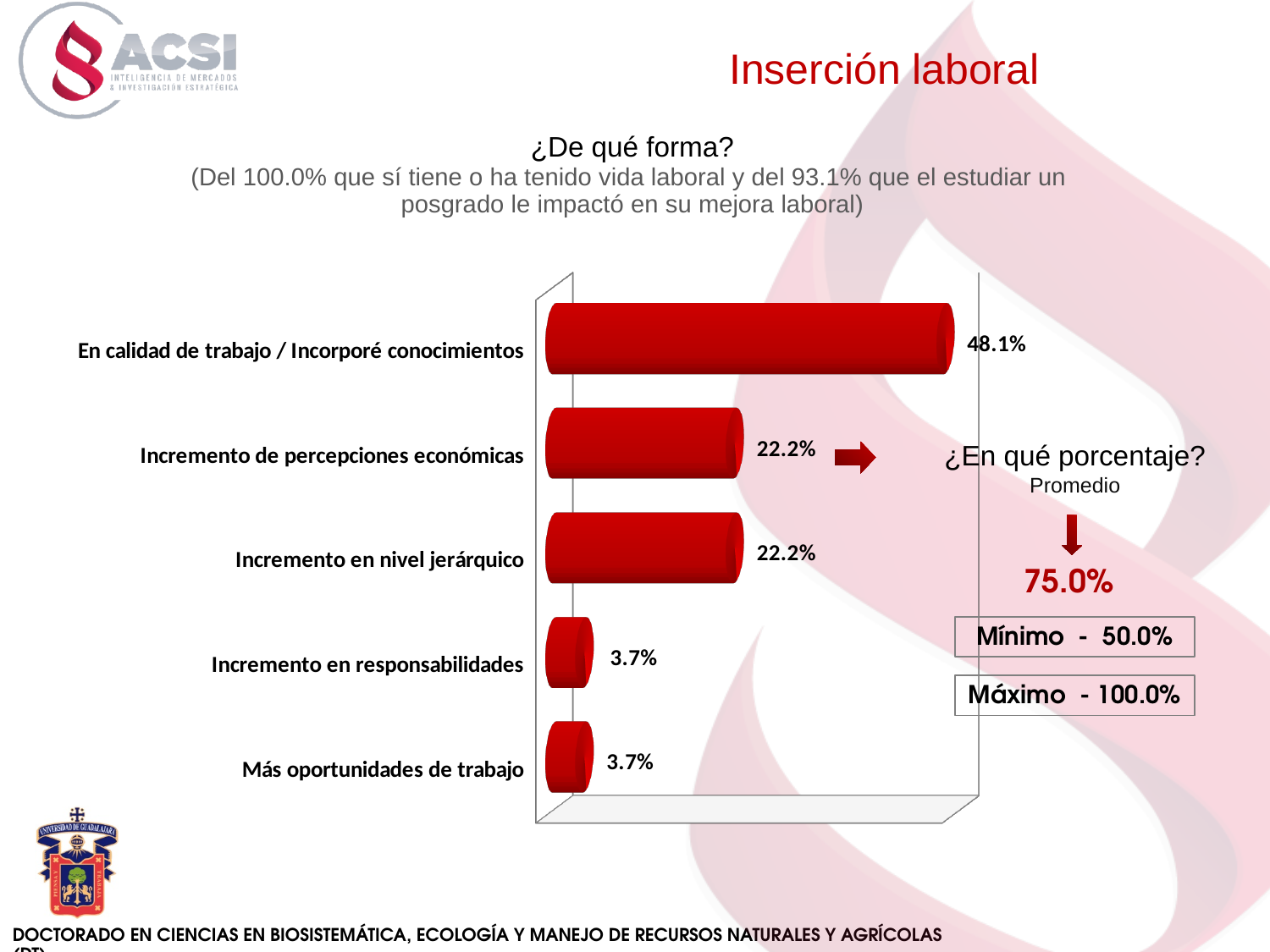

Inserción laboral
¿De qué forma?
(Del 100.0% que sí tiene o ha tenido vida laboral y del 93.1% que el estudiar un
posgrado le impactó en su mejora laboral)

[unsupported chart]

¿En qué porcentaje?
Promedio

75.0%
Mínimo  -  50.0%
Máximo  - 100.0%